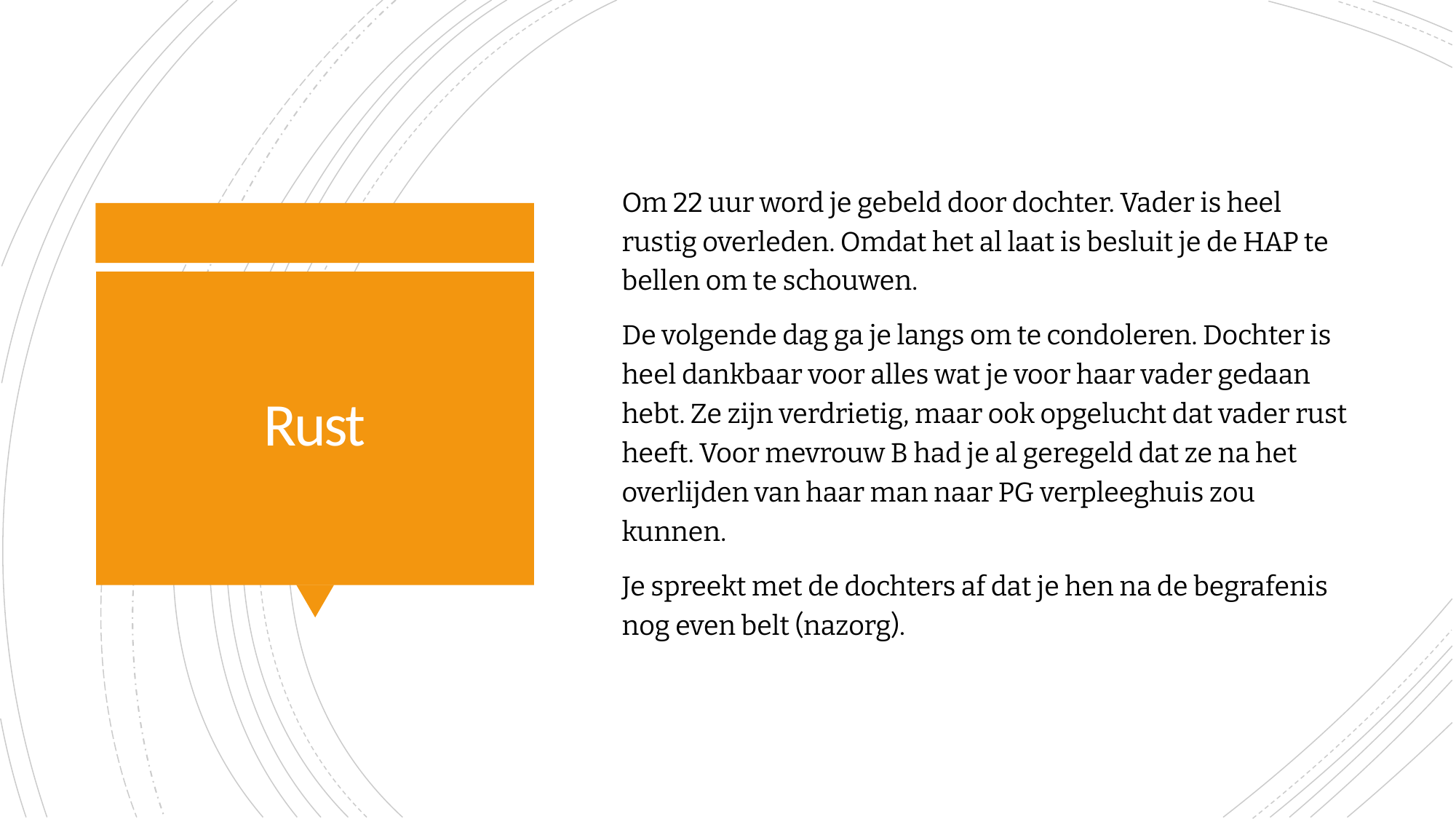

Om 22 uur word je gebeld door dochter. Vader is heel rustig overleden. Omdat het al laat is besluit je de HAP te bellen om te schouwen.
De volgende dag ga je langs om te condoleren. Dochter is heel dankbaar voor alles wat je voor haar vader gedaan hebt. Ze zijn verdrietig, maar ook opgelucht dat vader rust heeft. Voor mevrouw B had je al geregeld dat ze na het overlijden van haar man naar PG verpleeghuis zou kunnen.
Je spreekt met de dochters af dat je hen na de begrafenis nog even belt (nazorg).
# Rust